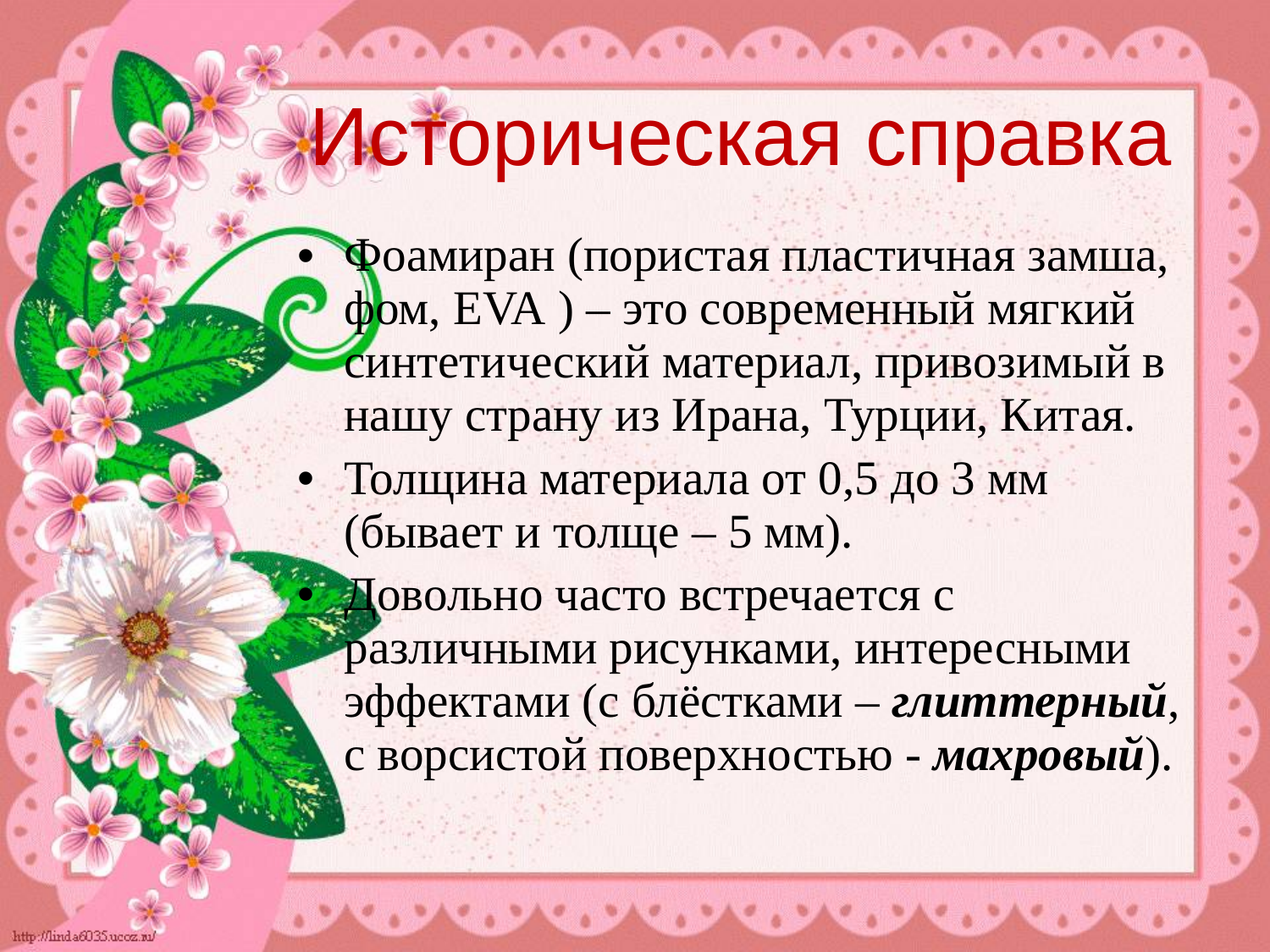

# Историческая справка
Фоамиран (пористая пластичная замша, фом, EVA ) – это современный мягкий синтетический материал, привозимый в нашу страну из Ирана, Турции, Китая.
Толщина материала от 0,5 до 3 мм (бывает и толще – 5 мм).
Довольно часто встречается с различными рисунками, интересными эффектами (с блёстками – глиттерный, с ворсистой поверхностью - махровый).